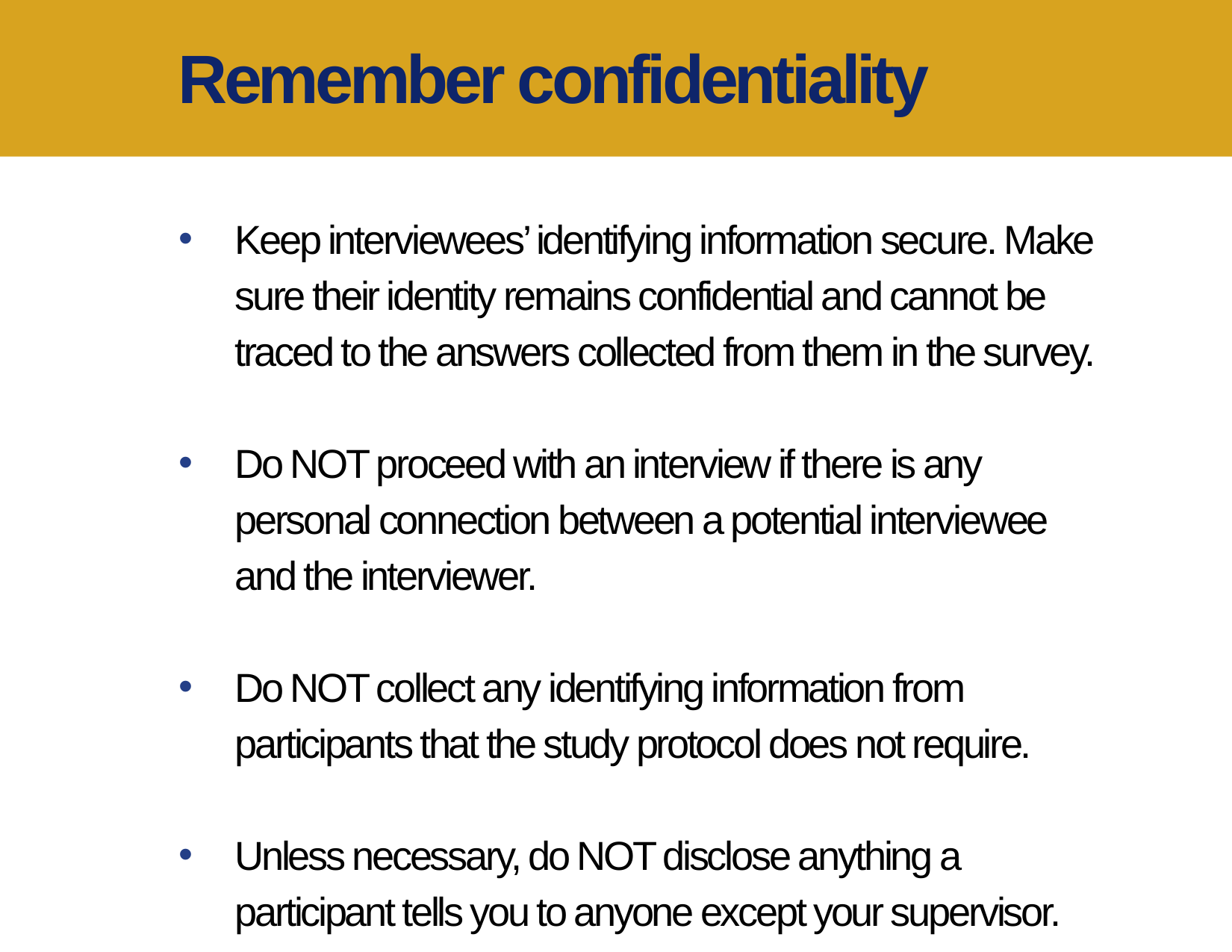

Remember confidentiality
Keep interviewees’ identifying information secure. Make sure their identity remains confidential and cannot be traced to the answers collected from them in the survey.

Do NOT proceed with an interview if there is any personal connection between a potential interviewee and the interviewer.

Do NOT collect any identifying information from participants that the study protocol does not require.

Unless necessary, do NOT disclose anything a participant tells you to anyone except your supervisor.
Author Name and Degree Here
MEASURE Evaluation
Your organization here

DATE FOR PRESENTATION IF NECESSARY
NAME OF MEETING